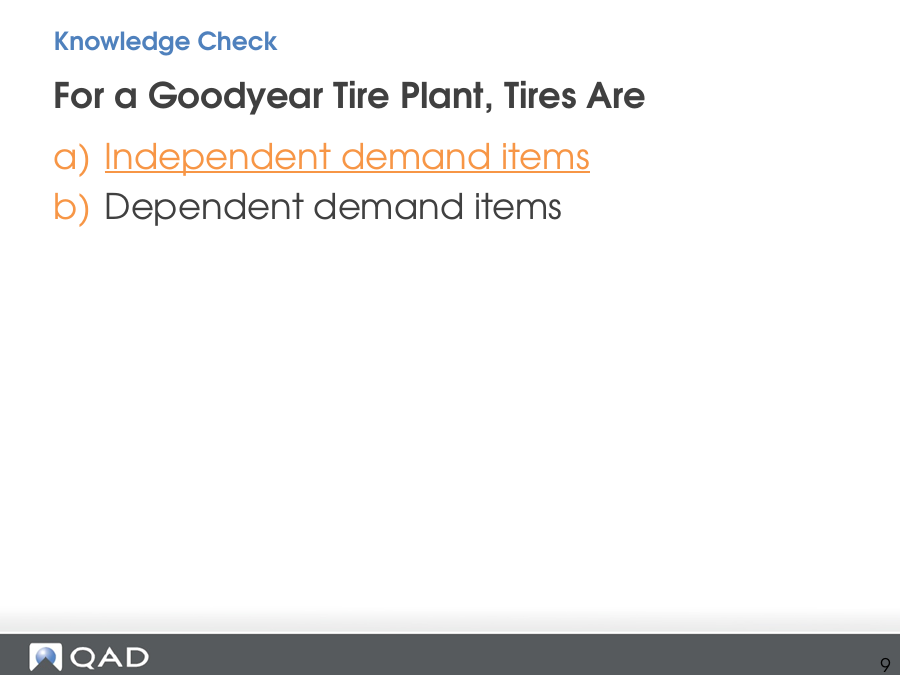

Knowledge Check
# For a Goodyear Tire Plant, Tires Are
Independent demand items
Dependent demand items

9